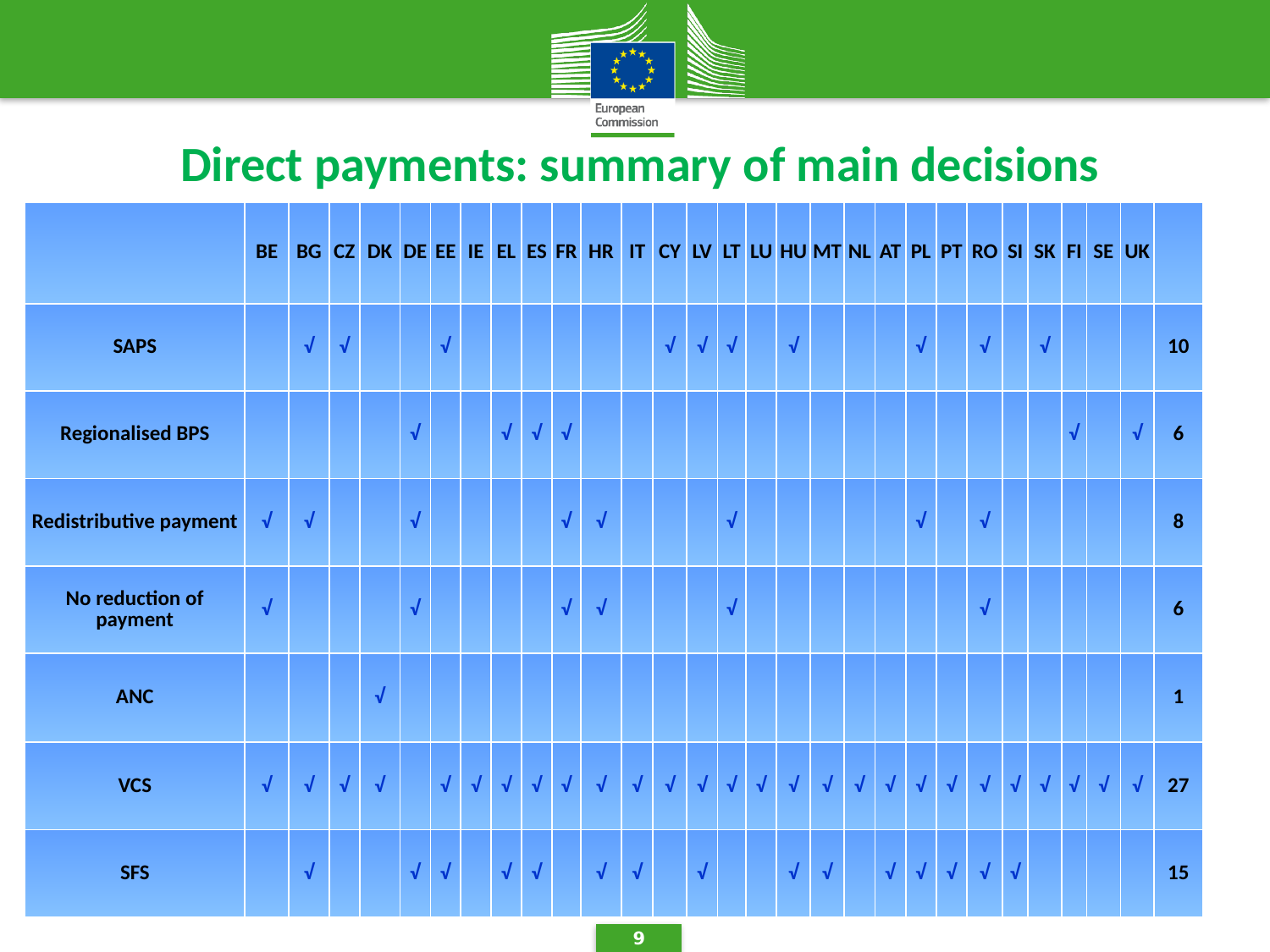

Direct payments: summary of main decisions
|  | BE | BG | CZ | DK | DE | EE | IE | EL | ES | FR | HR | IT | CY | LV | LT | LU | HU | MT | NL | AT | PL | PT | RO | SI | SK | FI | SE | UK |  |
| --- | --- | --- | --- | --- | --- | --- | --- | --- | --- | --- | --- | --- | --- | --- | --- | --- | --- | --- | --- | --- | --- | --- | --- | --- | --- | --- | --- | --- | --- |
| SAPS |  | √ | √ |  |  | √ |  |  |  |  |  |  | √ | √ | √ |  | √ |  |  |  | √ |  | √ |  | √ |  |  |  | 10 |
| Regionalised BPS |  |  |  |  | √ |  |  | √ | √ | √ |  |  |  |  |  |  |  |  |  |  |  |  |  |  |  | √ |  | √ | 6 |
| Redistributive payment | √ | √ |  |  | √ |  |  |  |  | √ | √ |  |  |  | √ |  |  |  |  |  | √ |  | √ |  |  |  |  |  | 8 |
| No reduction of payment | √ |  |  |  | √ |  |  |  |  | √ | √ |  |  |  | √ |  |  |  |  |  |  |  | √ |  |  |  |  |  | 6 |
| ANC |  |  |  | √ |  |  |  |  |  |  |  |  |  |  |  |  |  |  |  |  |  |  |  |  |  |  |  |  | 1 |
| VCS | √ | √ | √ | √ |  | √ | √ | √ | √ | √ | √ | √ | √ | √ | √ | √ | √ | √ | √ | √ | √ | √ | √ | √ | √ | √ | √ | √ | 27 |
| SFS |  | √ |  |  | √ | √ |  | √ | √ |  | √ | √ |  | √ |  |  | √ | √ |  | √ | √ | √ | √ | √ |  |  |  |  | 15 |
9